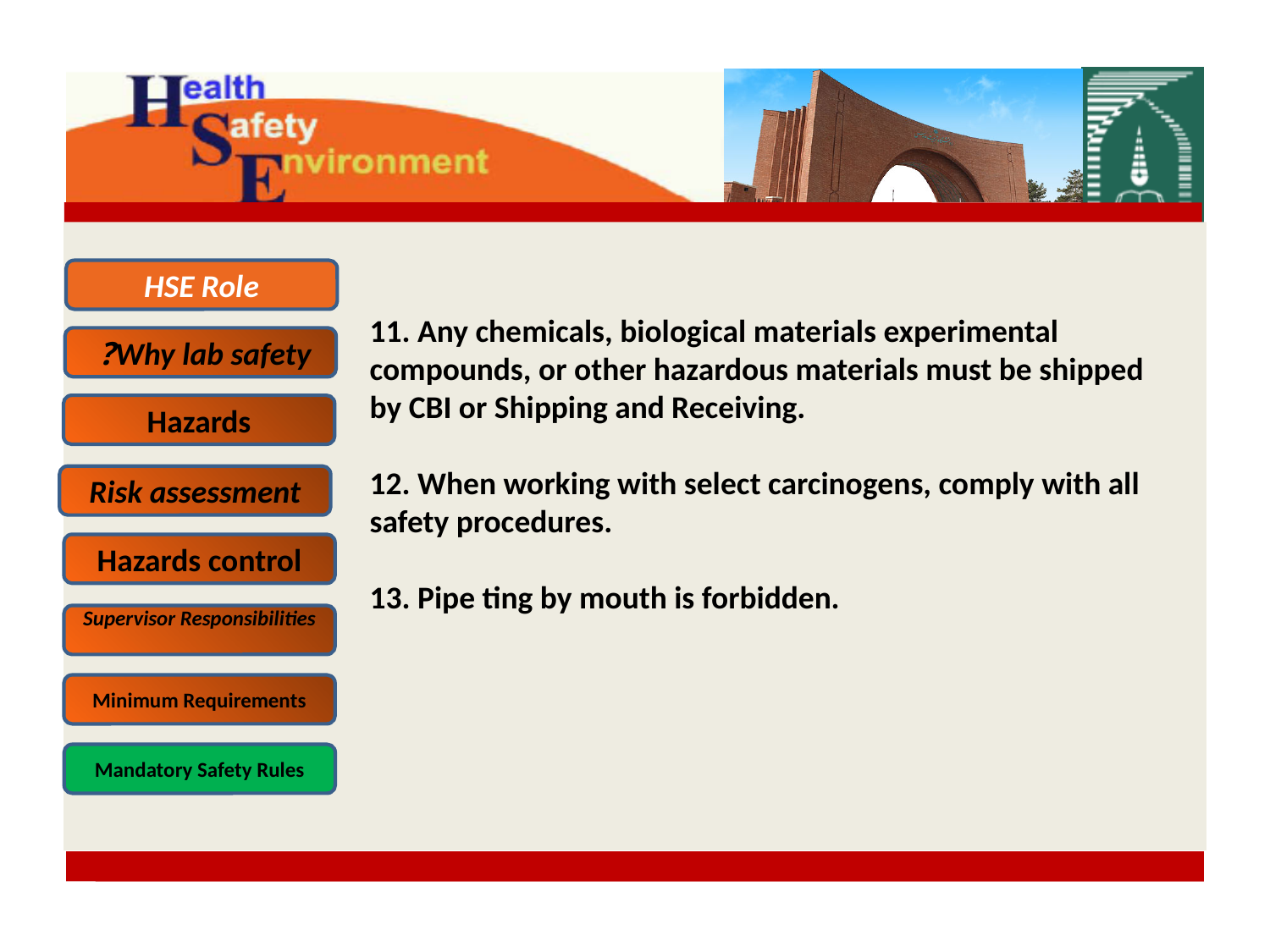

HSE Role
11. Any chemicals, biological materials experimental compounds, or other hazardous materials must be shipped by CBI or Shipping and Receiving.

12. When working with select carcinogens, comply with all safety procedures.

13. Pipe ting by mouth is forbidden.
Why lab safety?
Hazards
Risk assessment
Hazards control
Supervisor Responsibilities

Minimum Requirements
Mandatory Safety Rules